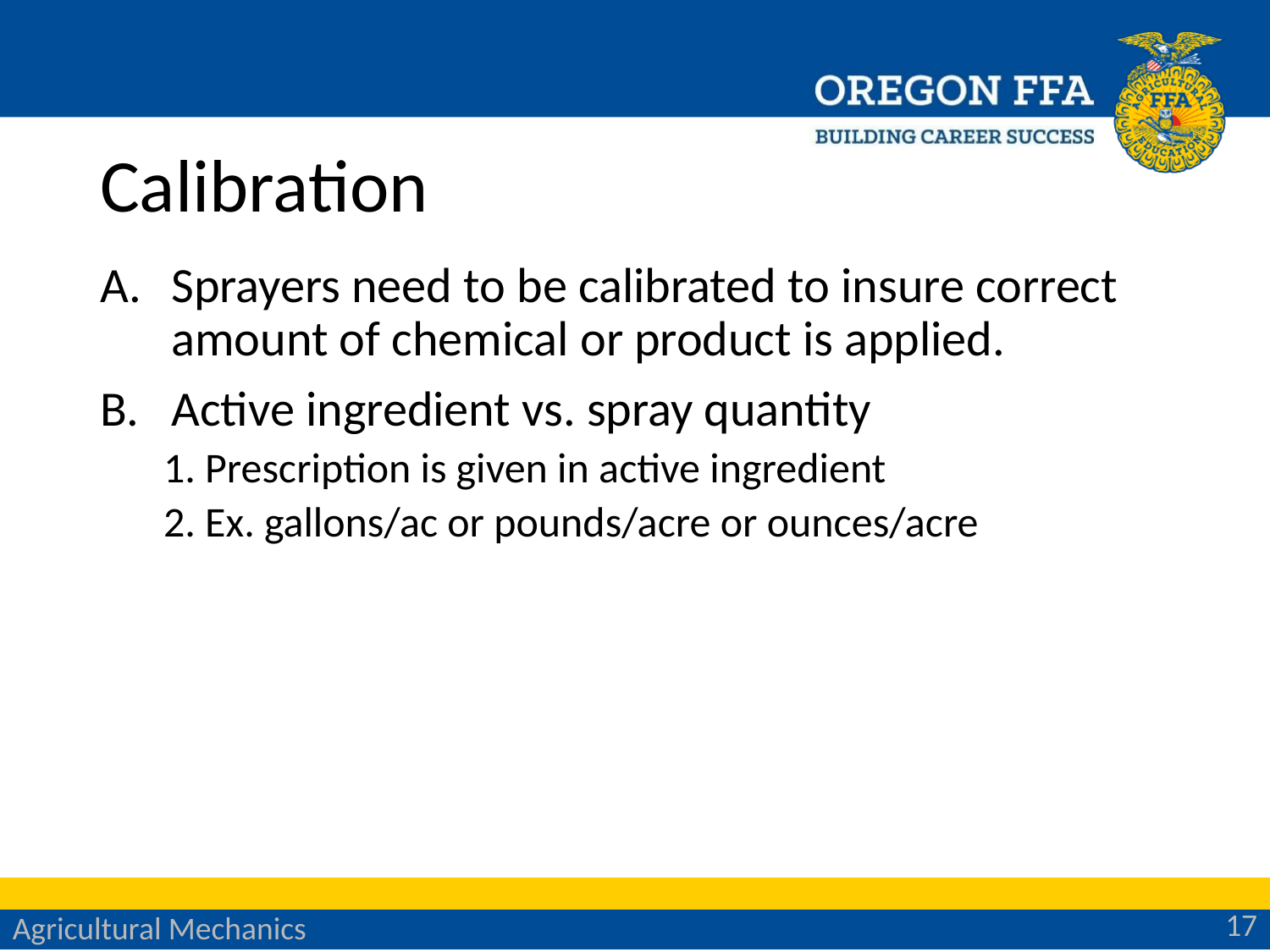

# Calibration
Sprayers need to be calibrated to insure correct amount of chemical or product is applied.
Active ingredient vs. spray quantity
1. Prescription is given in active ingredient
2. Ex. gallons/ac or pounds/acre or ounces/acre

17
Agricultural Mechanics